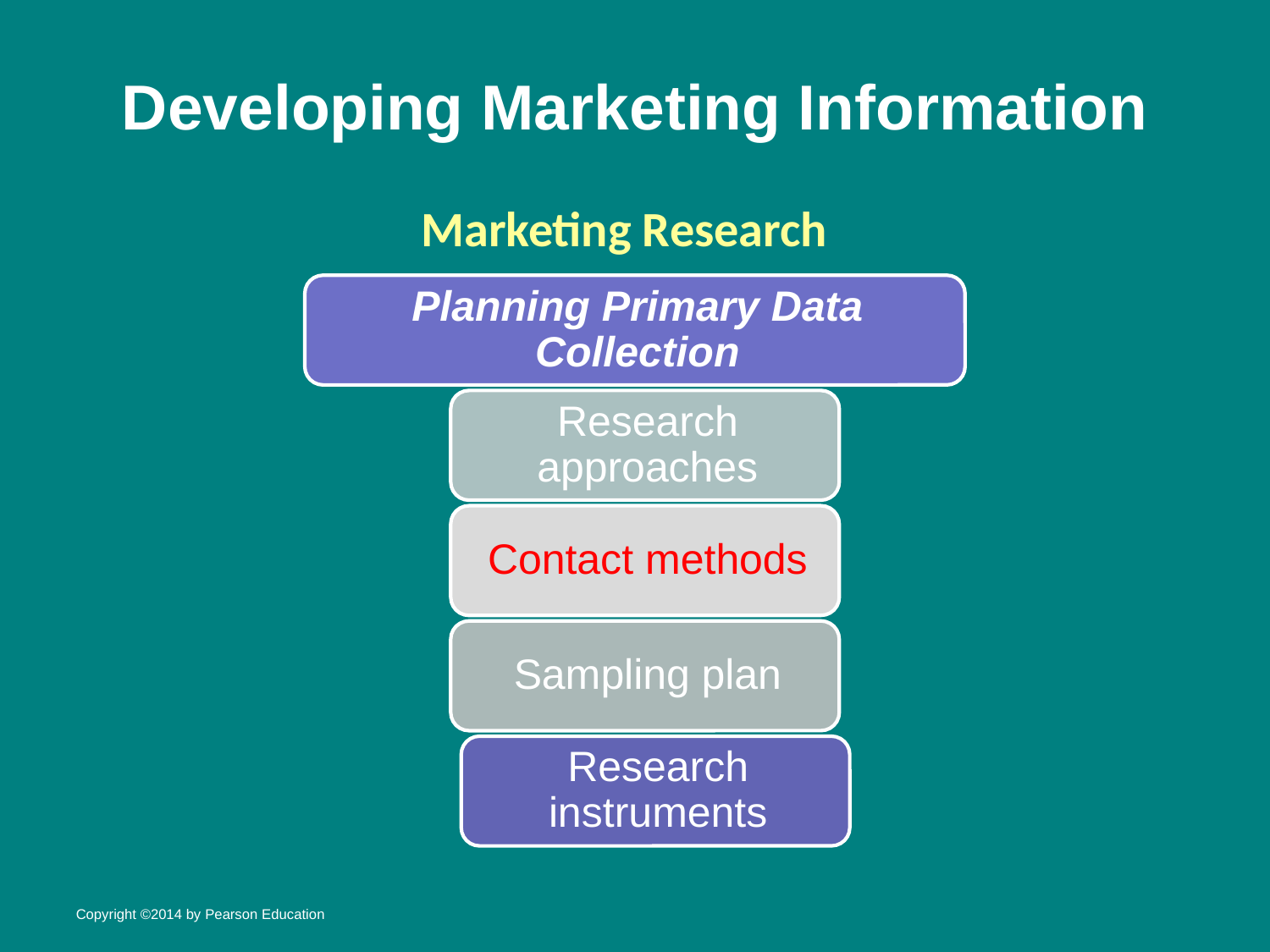

# Developing Marketing Information
Marketing Research
Planning Primary Data Collection
Research approaches
Contact methods
Sampling plan
Research instruments
Copyright ©2014 by Pearson Education